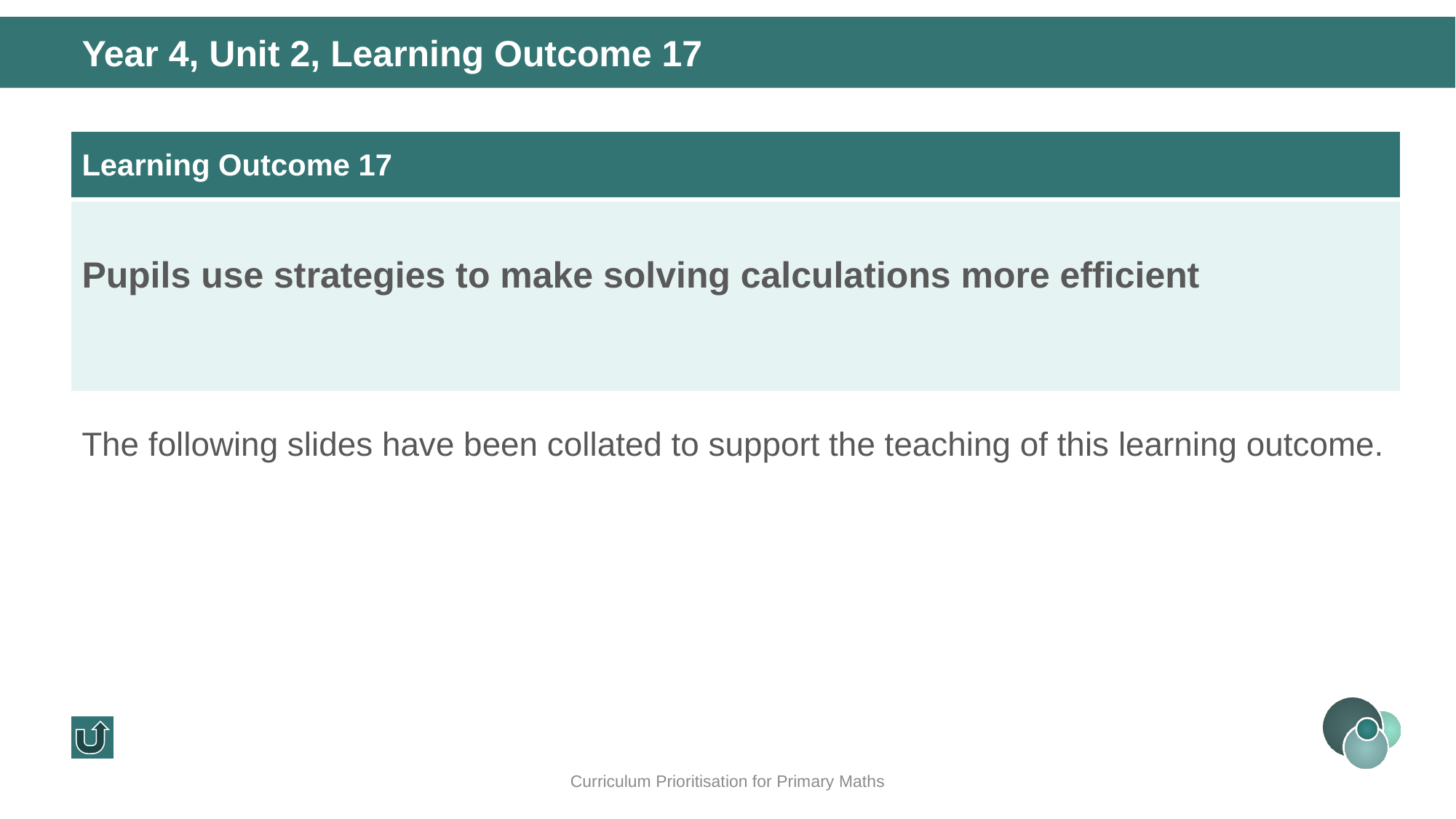

Year 4, Unit 2, Learning Outcome 17
| Learning Outcome 17 |
| --- |
| Pupils use strategies to make solving calculations more efficient |
The following slides have been collated to support the teaching of this learning outcome.

Curriculum Prioritisation for Primary Maths